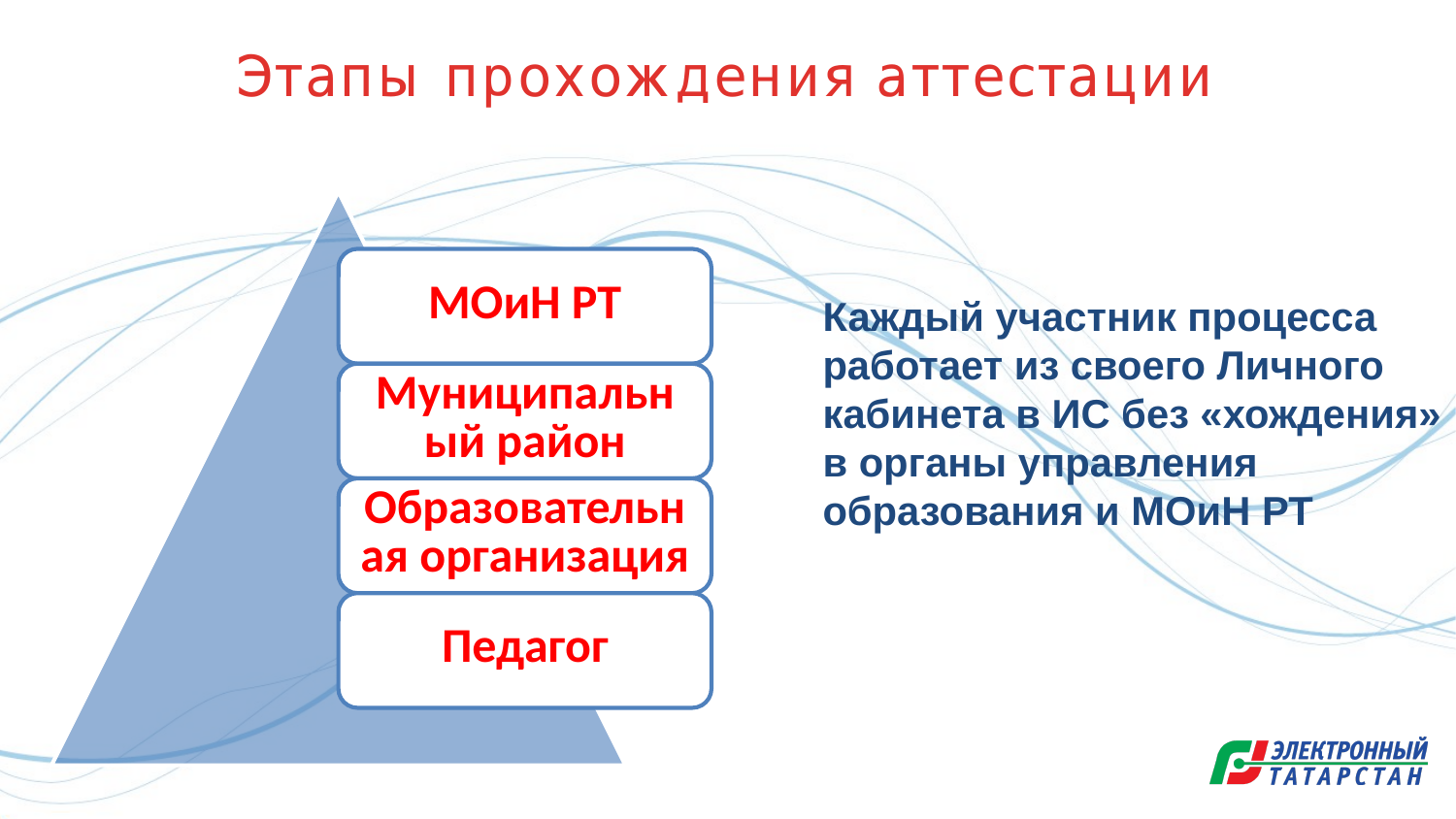

# Этапы прохождения аттестации
МОиН РТ
Муниципальный район
Образовательная организация
Педагог
Каждый участник процесса работает из своего Личного кабинета в ИС без «хождения» в органы управления образования и МОиН РТ